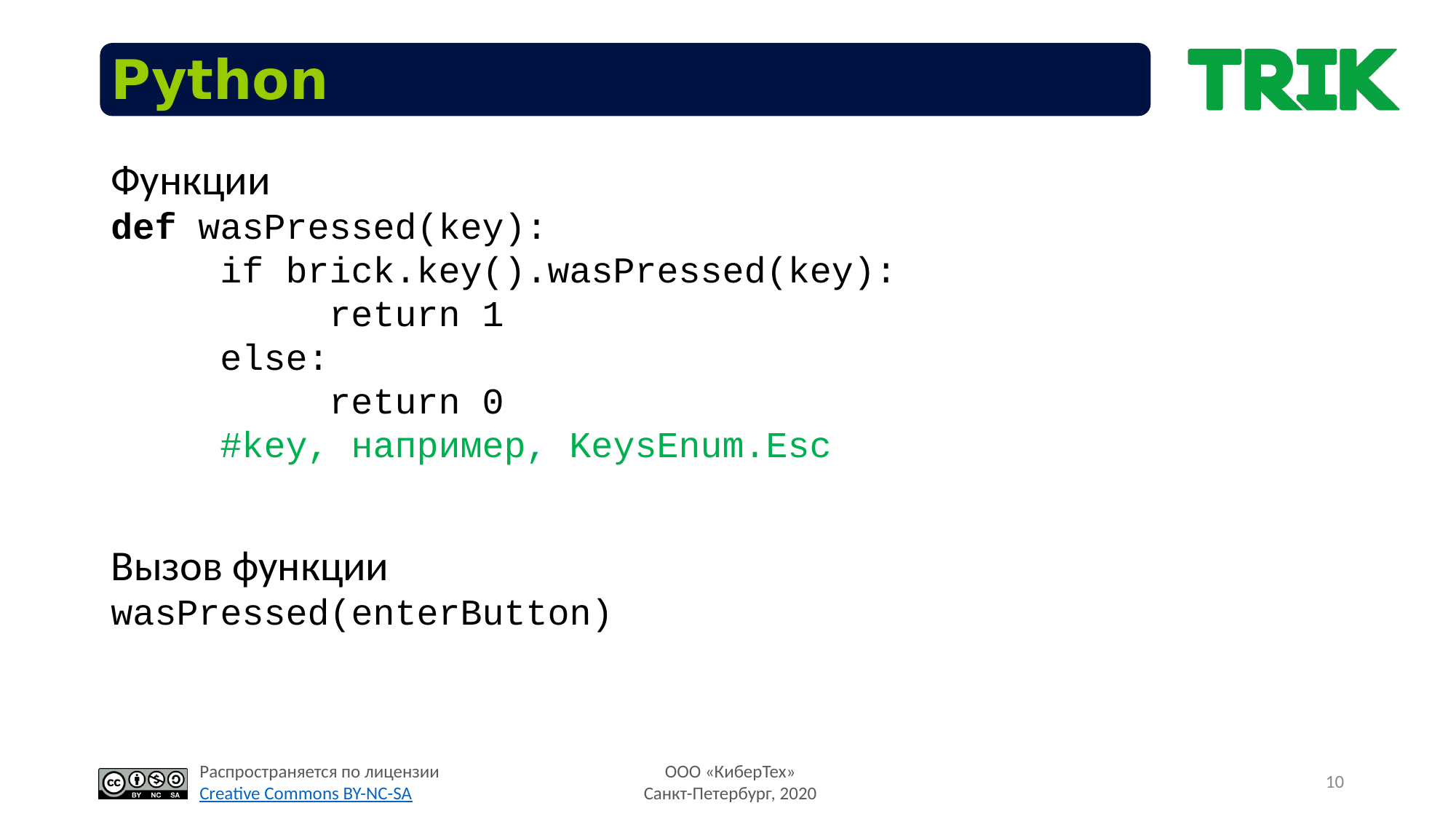

# Python
Функции
def wasPressed(key):
	if brick.key().wasPressed(key):
		return 1
	else:
		return 0
	#key, например, KeysEnum.Esc

Вызов функции
wasPressed(enterButton)
10